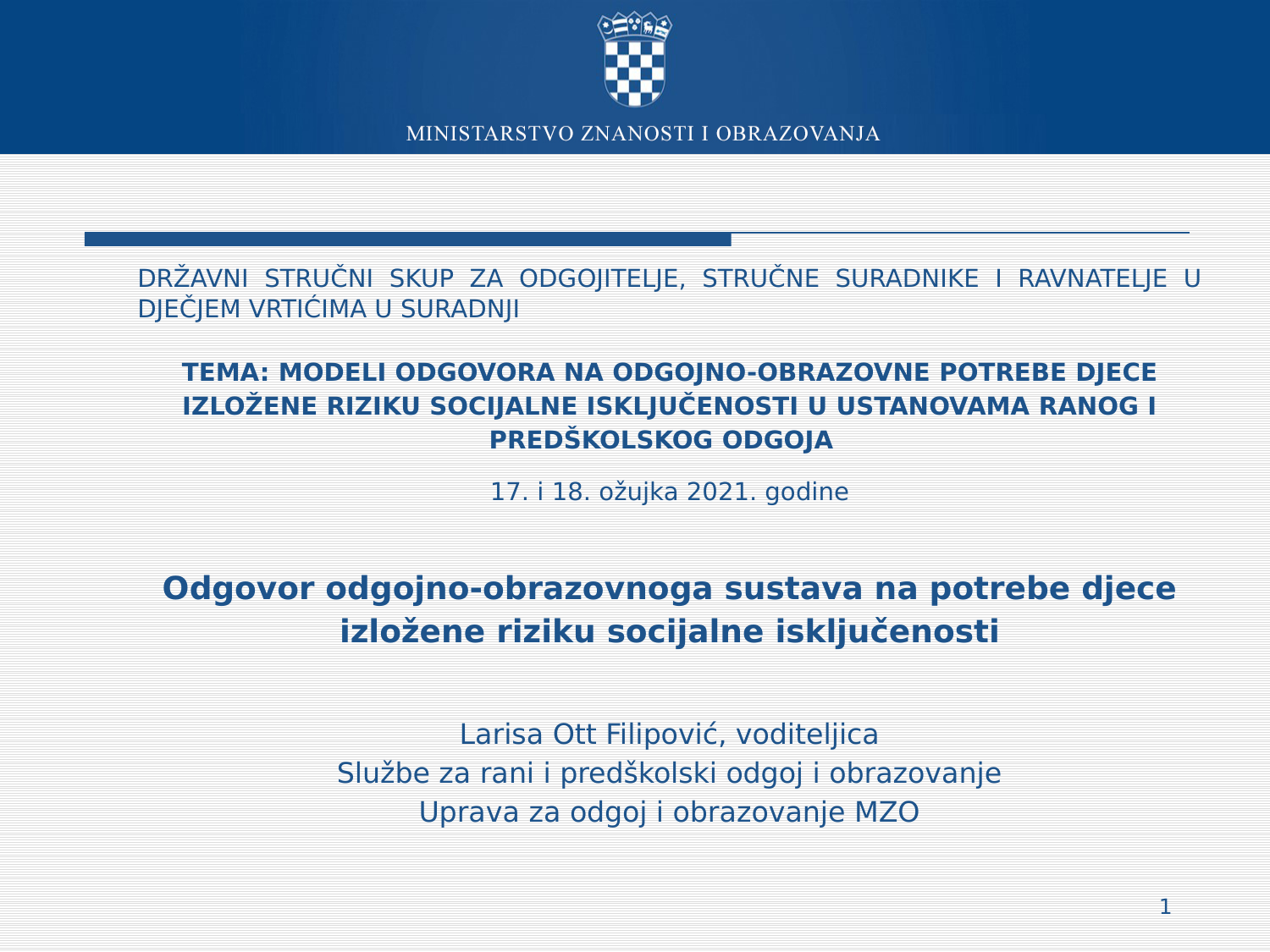

DRŽAVNI STRUČNI SKUP ZA ODGOJITELJE, STRUČNE SURADNIKE I RAVNATELJE U DJEČJEM VRTIĆIMA U SURADNJI

TEMA: MODELI ODGOVORA NA ODGOJNO-OBRAZOVNE POTREBE DJECE IZLOŽENE RIZIKU SOCIJALNE ISKLJUČENOSTI U USTANOVAMA RANOG I PREDŠKOLSKOG ODGOJA
17. i 18. ožujka 2021. godine
Odgovor odgojno-obrazovnoga sustava na potrebe djece izložene riziku socijalne isključenosti
Larisa Ott Filipović, voditeljica
Službe za rani i predškolski odgoj i obrazovanje
Uprava za odgoj i obrazovanje MZO
1